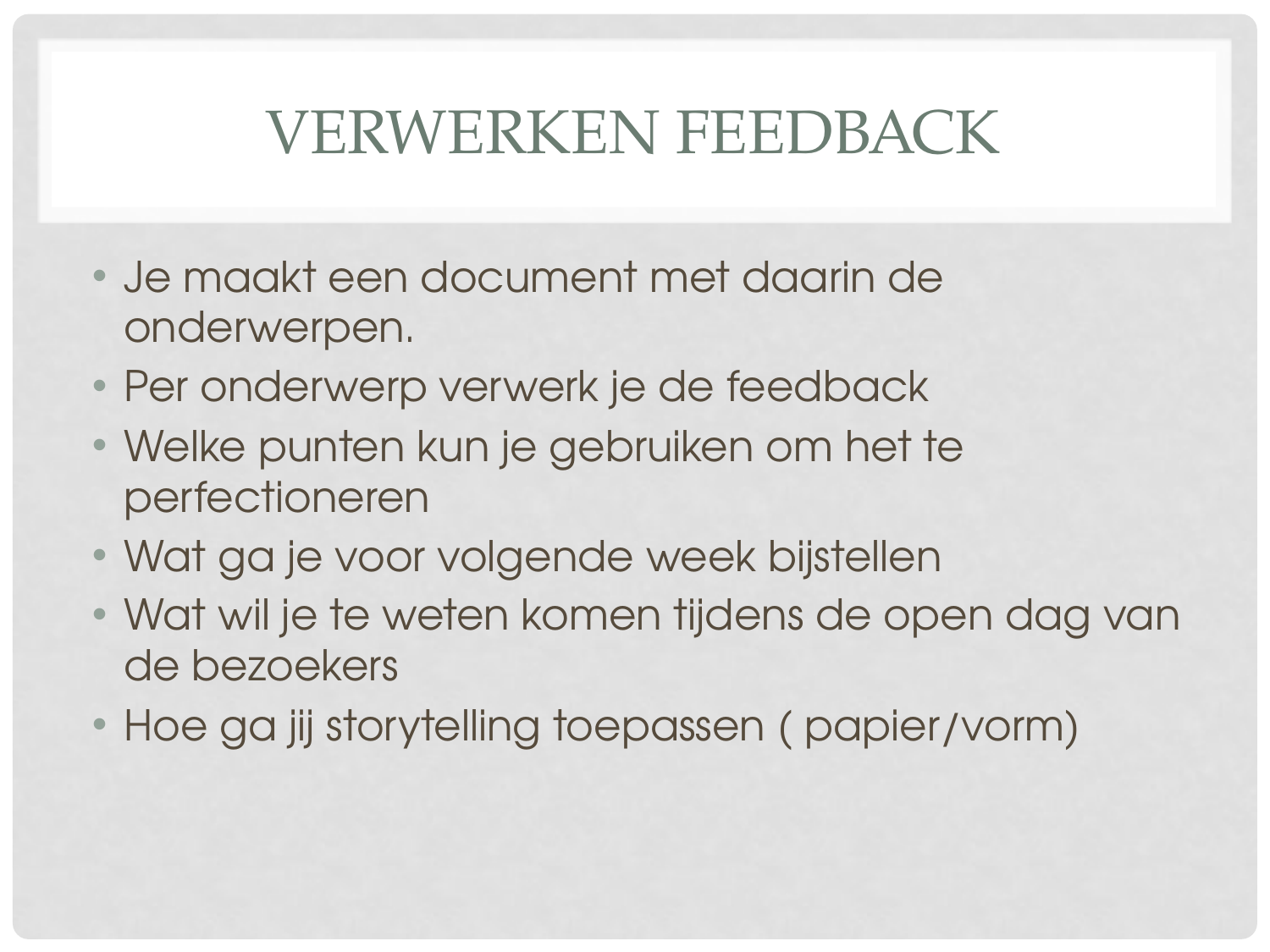

# Verwerken Feedback
Je maakt een document met daarin de onderwerpen.
Per onderwerp verwerk je de feedback
Welke punten kun je gebruiken om het te perfectioneren
Wat ga je voor volgende week bijstellen
Wat wil je te weten komen tijdens de open dag van de bezoekers
Hoe ga jij storytelling toepassen ( papier/vorm)